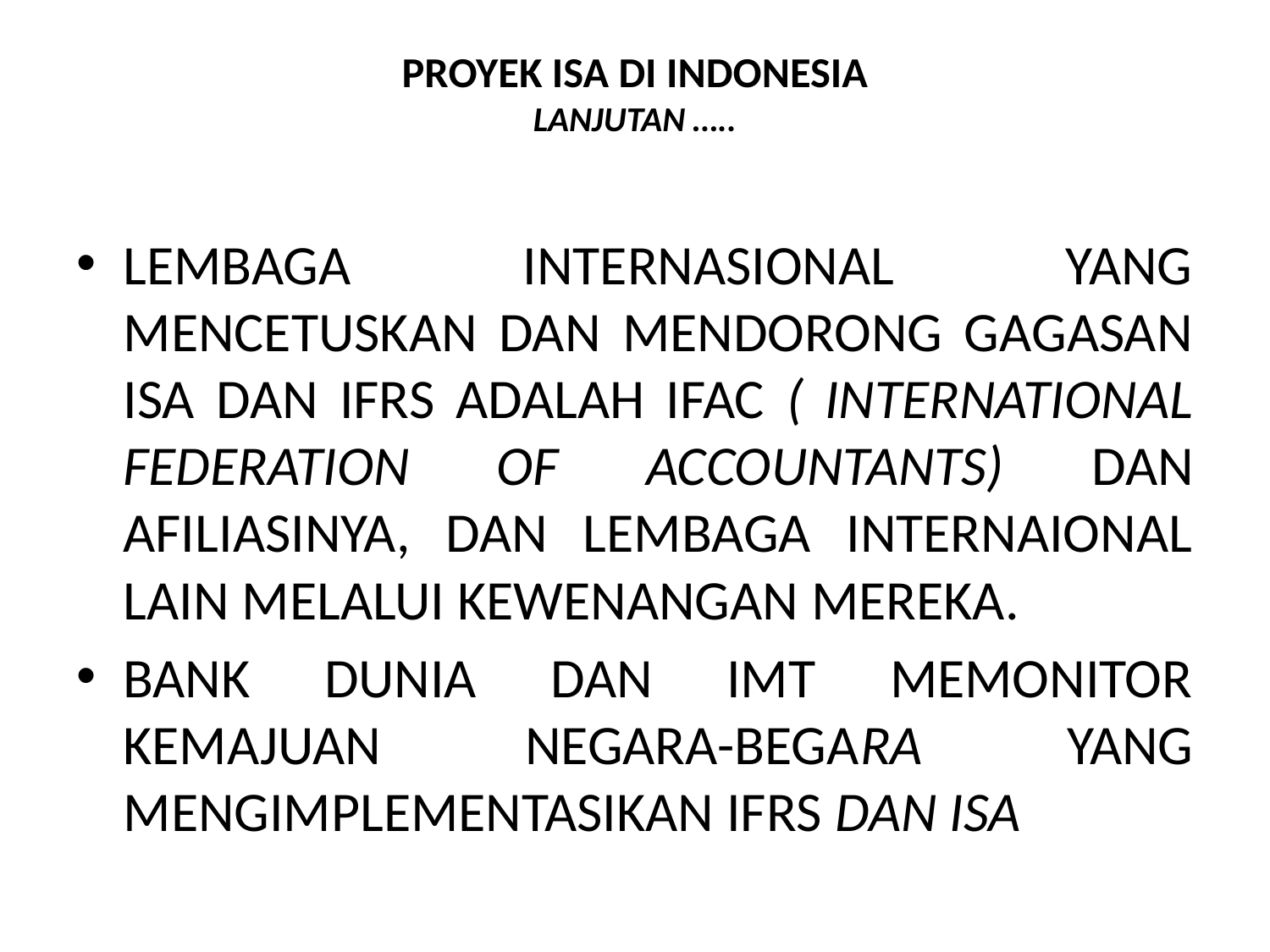

# PROYEK ISA DI INDONESIA LANJUTAN …..
LEMBAGA INTERNASIONAL YANG MENCETUSKAN DAN MENDORONG GAGASAN ISA DAN IFRS ADALAH IFAC ( INTERNATIONAL FEDERATION OF ACCOUNTANTS) DAN AFILIASINYA, DAN LEMBAGA INTERNAIONAL LAIN MELALUI KEWENANGAN MEREKA.
BANK DUNIA DAN IMT MEMONITOR KEMAJUAN NEGARA-BEGARA YANG MENGIMPLEMENTASIKAN IFRS DAN ISA